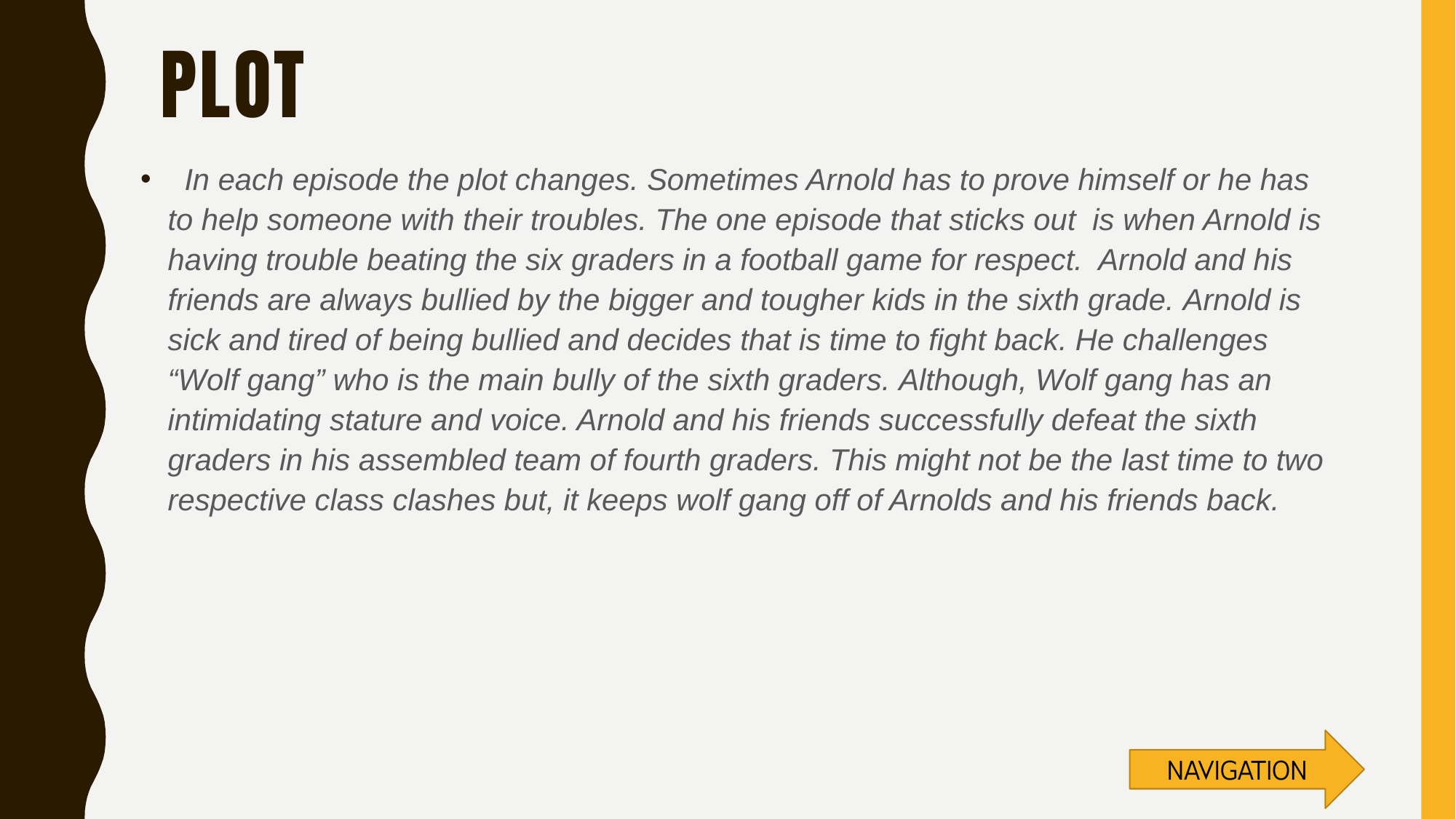

# Plot
  In each episode the plot changes. Sometimes Arnold has to prove himself or he has to help someone with their troubles. The one episode that sticks out  is when Arnold is having trouble beating the six graders in a football game for respect.  Arnold and his friends are always bullied by the bigger and tougher kids in the sixth grade. Arnold is sick and tired of being bullied and decides that is time to fight back. He challenges “Wolf gang” who is the main bully of the sixth graders. Although, Wolf gang has an intimidating stature and voice. Arnold and his friends successfully defeat the sixth graders in his assembled team of fourth graders. This might not be the last time to two respective class clashes but, it keeps wolf gang off of Arnolds and his friends back.
NAVIGATION